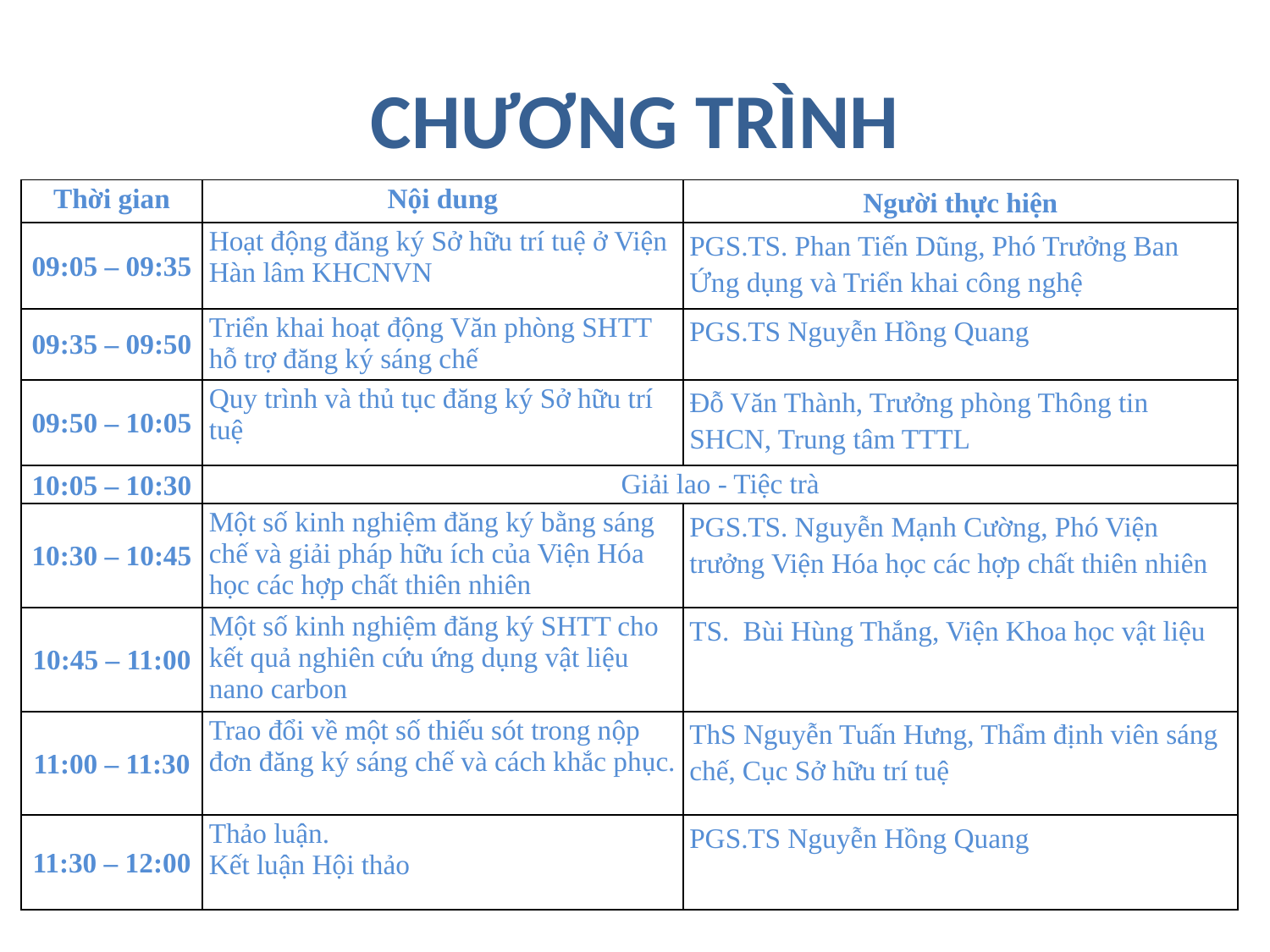

# CHƯƠNG TRÌNH
| Thời gian | Nội dung | Người thực hiện |
| --- | --- | --- |
| 09:05 – 09:35 | Hoạt động đăng ký Sở hữu trí tuệ ở Viện Hàn lâm KHCNVN | PGS.TS. Phan Tiến Dũng, Phó Trưởng Ban Ứng dụng và Triển khai công nghệ |
| 09:35 – 09:50 | Triển khai hoạt động Văn phòng SHTT hỗ trợ đăng ký sáng chế | PGS.TS Nguyễn Hồng Quang |
| 09:50 – 10:05 | Quy trình và thủ tục đăng ký Sở hữu trí tuệ | Đỗ Văn Thành, Trưởng phòng Thông tin SHCN, Trung tâm TTTL |
| 10:05 – 10:30 | Giải lao - Tiệc trà |  |
| 10:30 – 10:45 | Một số kinh nghiệm đăng ký bằng sáng chế và giải pháp hữu ích của Viện Hóa học các hợp chất thiên nhiên | PGS.TS. Nguyễn Mạnh Cường, Phó Viện trưởng Viện Hóa học các hợp chất thiên nhiên |
| 10:45 – 11:00 | Một số kinh nghiệm đăng ký SHTT cho kết quả nghiên cứu ứng dụng vật liệu nano carbon | TS. Bùi Hùng Thắng, Viện Khoa học vật liệu |
| 11:00 – 11:30 | Trao đổi về một số thiếu sót trong nộp đơn đăng ký sáng chế và cách khắc phục. | ThS Nguyễn Tuấn Hưng, Thẩm định viên sáng chế, Cục Sở hữu trí tuệ |
| 11:30 – 12:00 | Thảo luận. Kết luận Hội thảo | PGS.TS Nguyễn Hồng Quang |